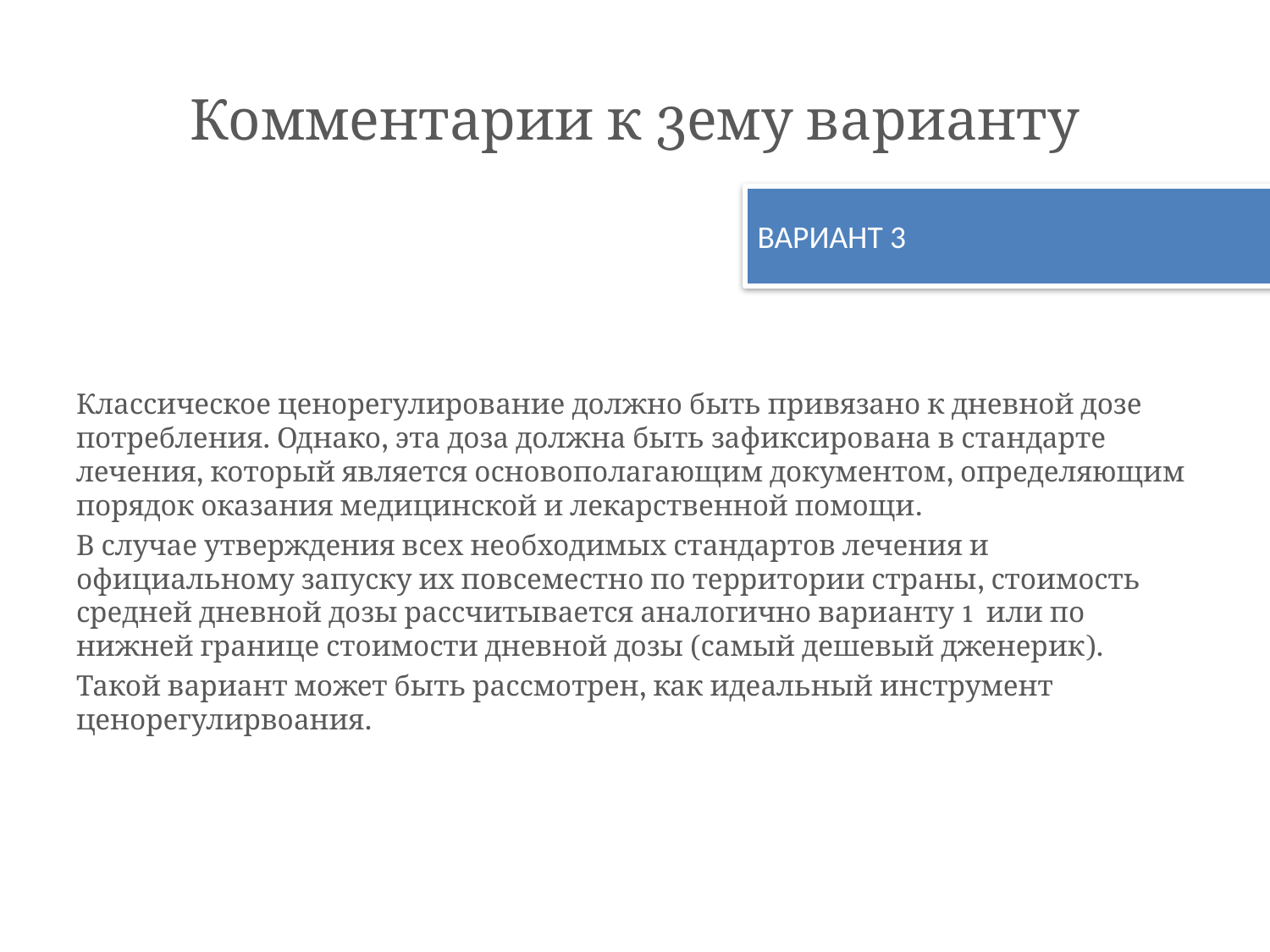

# Комментарии к 3ему варианту
ВАРИАНТ 3

Классическое ценорегулирование должно быть привязано к дневной дозе потребления. Однако, эта доза должна быть зафиксирована в стандарте лечения, который является основополагающим документом, определяющим порядок оказания медицинской и лекарственной помощи.
В случае утверждения всех необходимых стандартов лечения и официальному запуску их повсеместно по территории страны, стоимость средней дневной дозы рассчитывается аналогично варианту 1  или по нижней границе стоимости дневной дозы (самый дешевый дженерик).
Такой вариант может быть рассмотрен, как идеальный инструмент ценорегулирвоания.